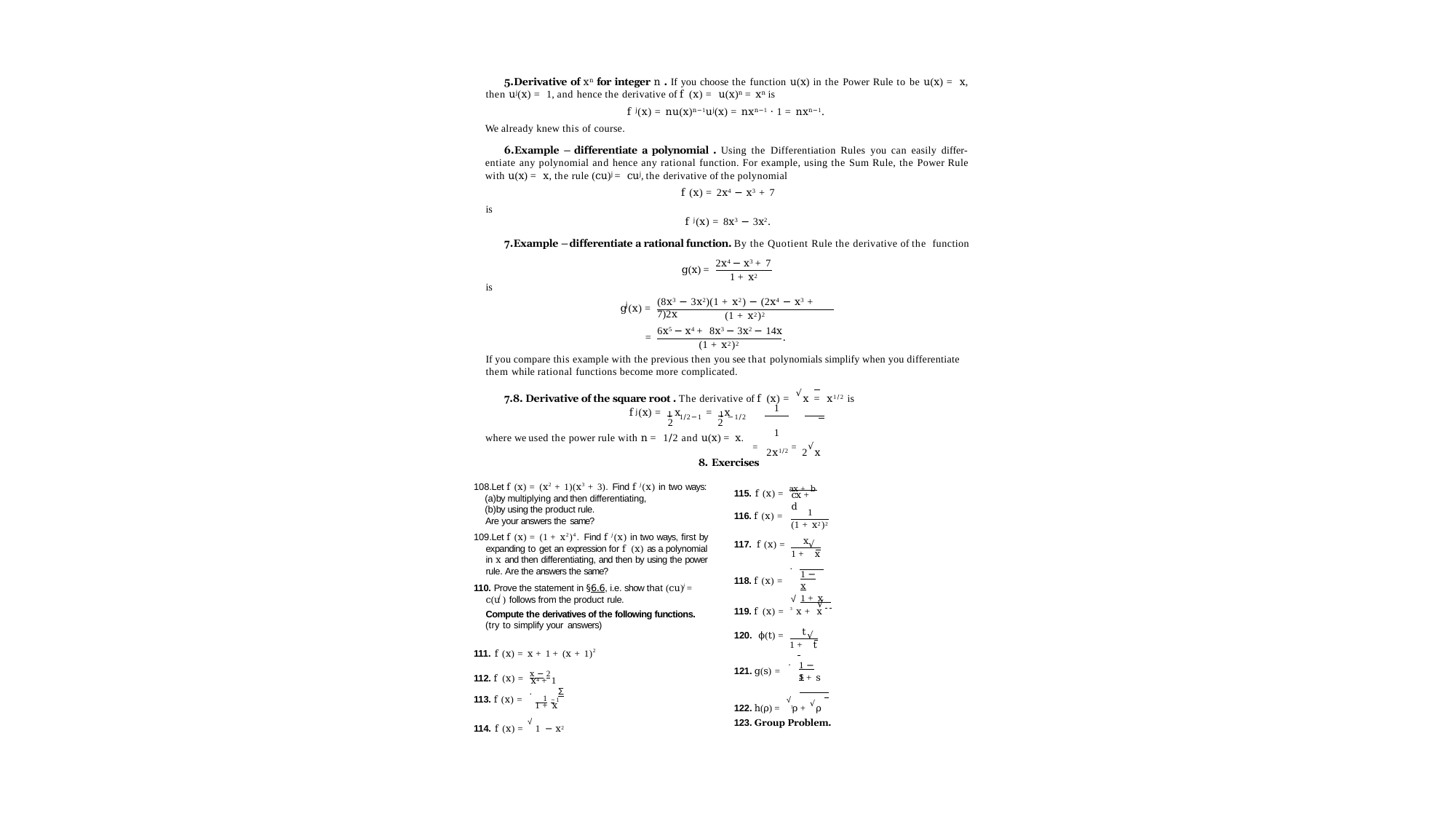

6
Derivative of xn for integer n . If you choose the function u(x) in the Power Rule to be u(x) = x,  then uj(x) = 1, and hence the derivative of f (x) = u(x)n = xn is
f j(x) = nu(x)n−1uj(x) = nxn−1 · 1 = nxn−1.
We already knew this of course.
Example – differentiate a polynomial . Using the Differentiation Rules you can easily differ-  entiate any polynomial and hence any rational function. For example, using the Sum Rule, the Power Rule  with u(x) = x, the rule (cu)j = cuj, the derivative of the polynomial
f (x) = 2x4 − x3 + 7
is
f j(x) = 8x3 − 3x2.
Example – differentiate a rational function. By the Quotient Rule the derivative of the  function
2x4 − x3 + 7
g(x) =
1 + x2

is
(8x3 − 3x2)(1 + x2) − (2x4 − x3 + 7)2x
j
g (x) =
(1 + x2)2

6x5 − x4 + 8x3 − 3x2 − 14x
=
.
(1 + x2)2

If you compare this example with the previous then you see that polynomials simplify when you differentiate  them while rational functions become more complicated.
7.8. Derivative of the square root . The derivative of f (x) = √x = x1/2 is

1	1
= 2x1/2 = 2√x
1  1/2−1	1 −1/2
j
f (x) =	x
2
=	x
2

where we used the power rule with n = 1/2 and u(x) = x.

8. Exercises
Let f (x) = (x2 + 1)(x3 + 3). Find f j(x) in two ways:
by multiplying and then differentiating,
by using the product rule.  Are your answers the same?
Let f (x) = (1 + x2)4. Find f j(x) in two ways, first by  expanding to get an expression for f (x) as a polynomial  in x and then differentiating, and then by using the power  rule. Are the answers the same?
115. f (x) = ax + b
cx + d

1
116. f (x) =
(1 + x2)2

x
117.  f (x) =	√
1 + x

.
1 − x
1 + x

118. f (x) =
110. Prove the statement in §6.6, i.e. show that (cu)j =
j
√
c(u ) follows from the product rule.
√

119. f (x) = 3 x + x
Compute the derivatives of the following functions.
(try to simplify your answers)
t
120.  ϕ(t) =	√
1 + t

111. f (x) = x + 1 + (x + 1)2

.
1 − s
121. g(s) =
112. f (x) = x − 2
1 + s
x4 + 1
.
Σ
    1 −1
113. f (x) =

122. h(ρ) = √3 ρ + √ρ

1 + x
114. f (x) = √1 − x2
123. Group Problem.